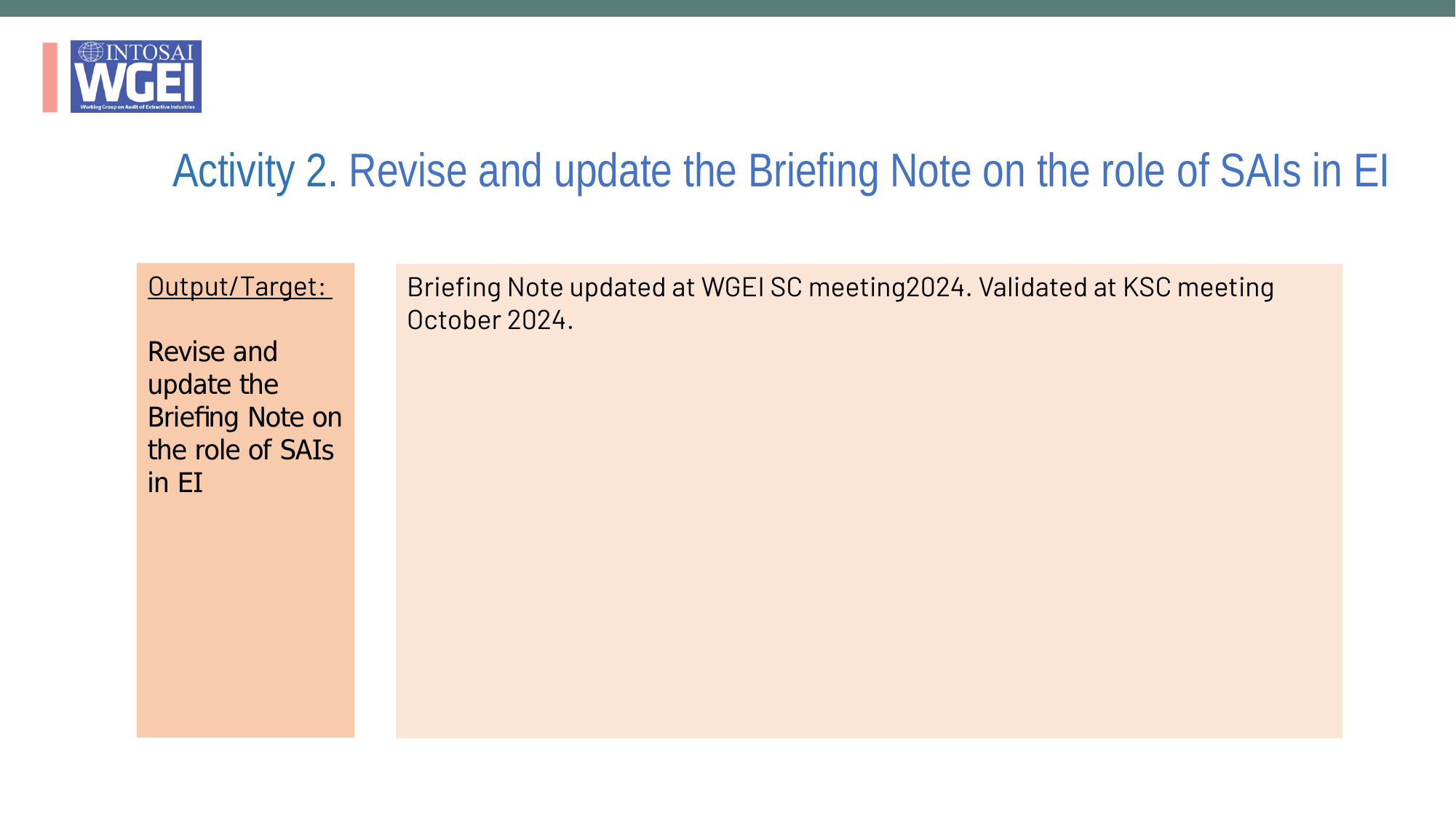

# Activity 2. Revise and update the Briefing Note on the role of SAIs in EI
Output/Target:

Revise and update the Briefing Note on the role of SAIs in EI
Briefing Note updated at WGEI SC meeting2024. Validated at KSC meeting October 2024.